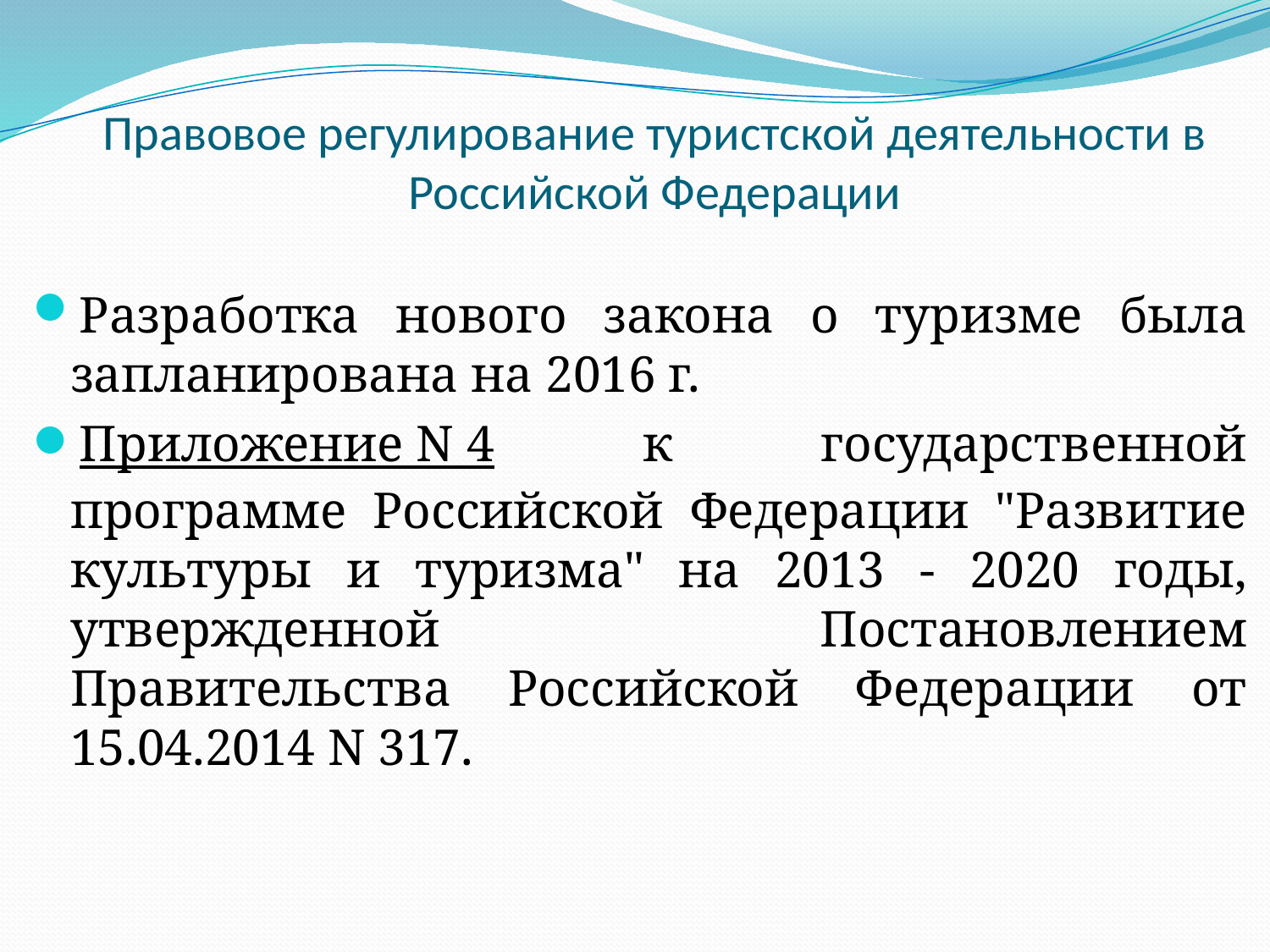

Правовое регулирование туристской деятельности в Российской Федерации
Разработка нового закона о туризме была запланирована на 2016 г.
Приложение N 4 к государственной программе Российской Федерации "Развитие культуры и туризма" на 2013 - 2020 годы, утвержденной Постановлением Правительства Российской Федерации от 15.04.2014 N 317.